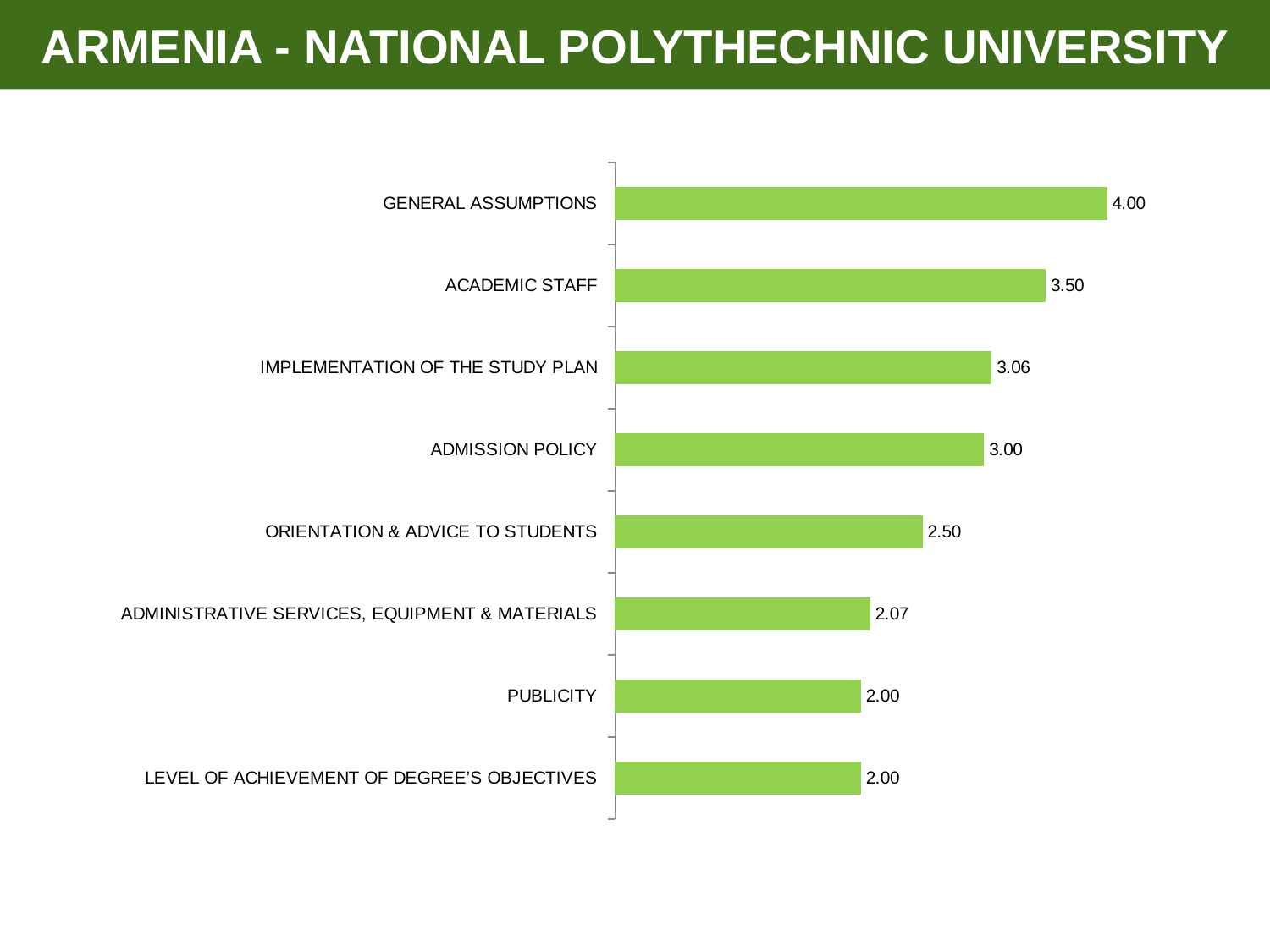

ARMENIA - NATIONAL POLYTHECHNIC UNIVERSITY

### Chart

| Category |  |
|---|---|
| LEVEL OF ACHIEVEMENT OF DEGREE’S OBJECTIVES  | 2.0 |
| PUBLICITY  | 2.0 |
| ADMINISTRATIVE SERVICES, EQUIPMENT & MATERIALS  | 2.074074074074074 |
| ORIENTATION & ADVICE TO STUDENTS  | 2.5 |
| ADMISSION POLICY  | 3.0 |
| IMPLEMENTATION OF THE STUDY PLAN  | 3.0625 |
| ACADEMIC STAFF  | 3.5 |
| GENERAL ASSUMPTIONS  | 4.0 |